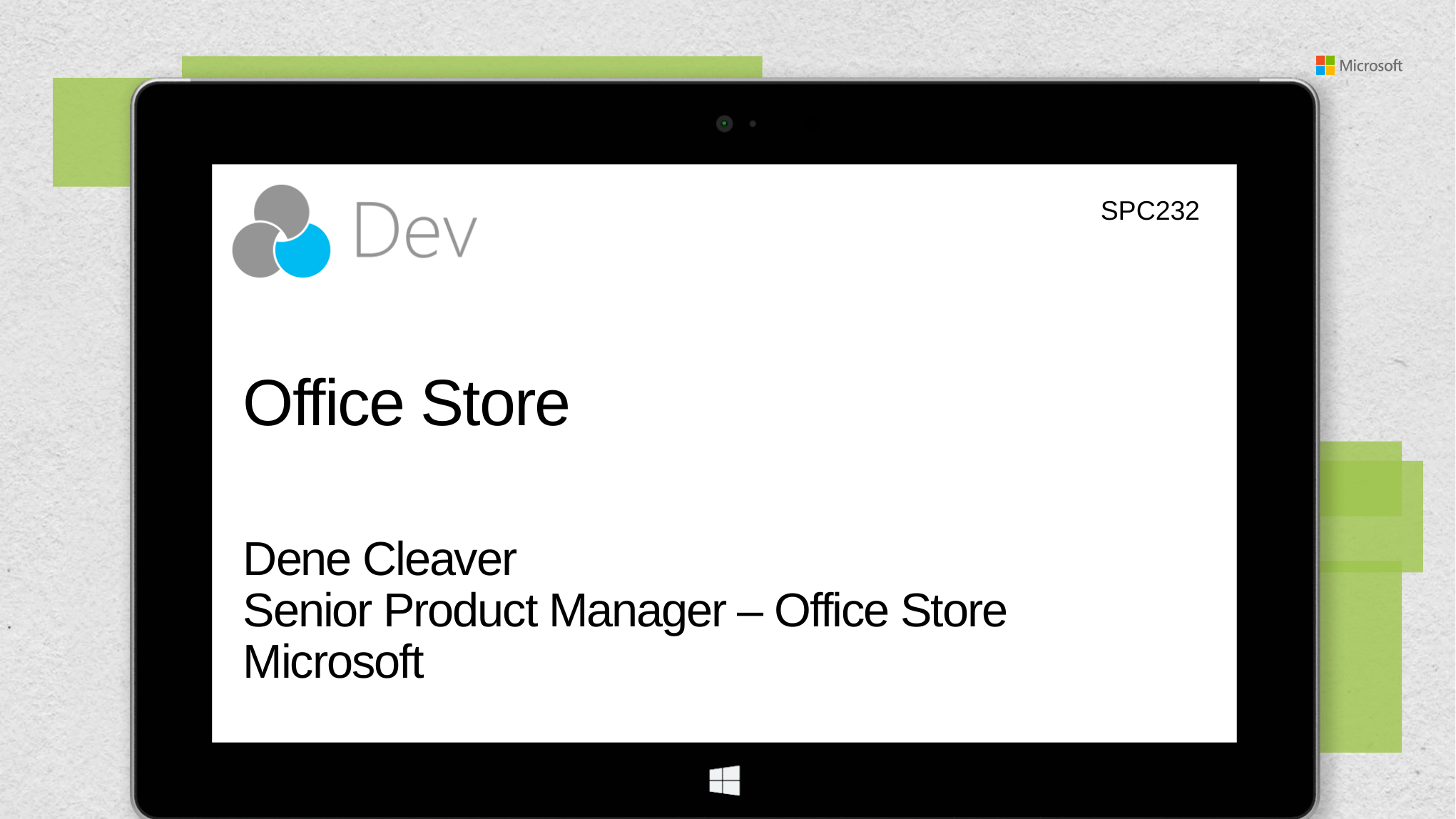

SPC232
# Office Store
Dene Cleaver
Senior Product Manager – Office Store
Microsoft